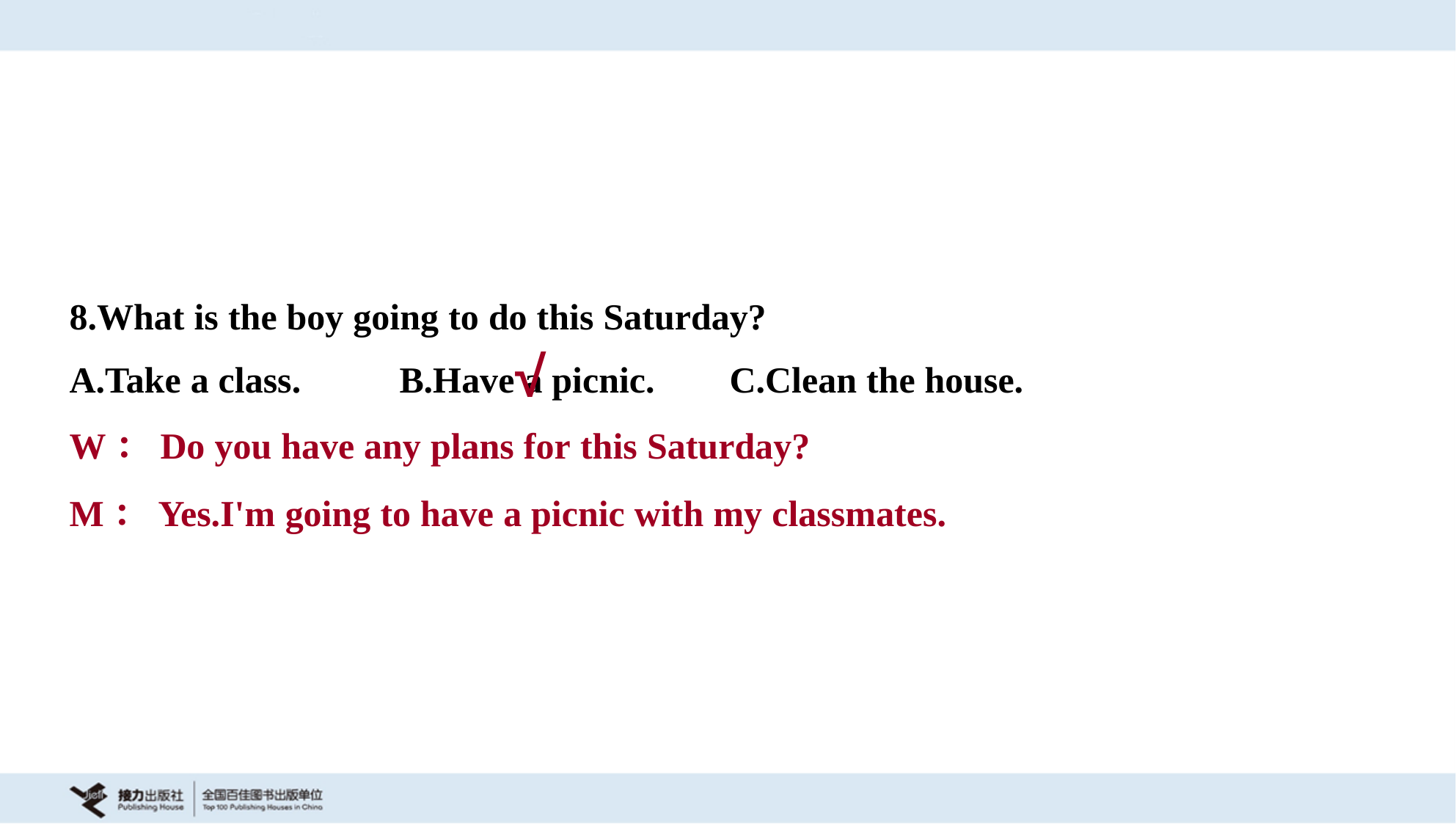

8.What is the boy going to do this Saturday?
A.Take a class.	B.Have a picnic.	C.Clean the house.
√
W：Do you have any plans for this Saturday?
M：Yes.I'm going to have a picnic with my classmates.